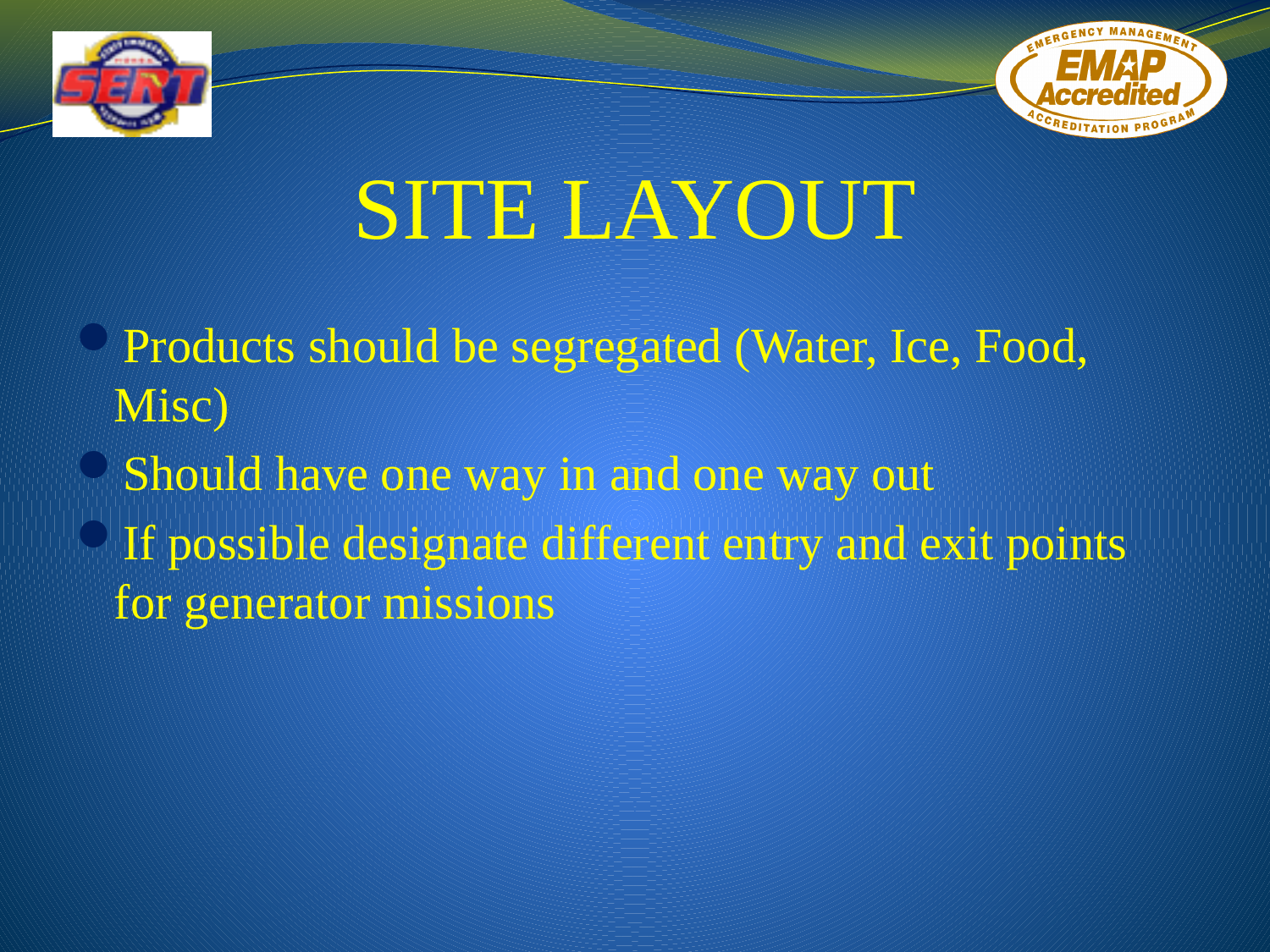

# SITE LAYOUT
Products should be segregated (Water, Ice, Food, Misc)
Should have one way in and one way out
If possible designate different entry and exit points for generator missions